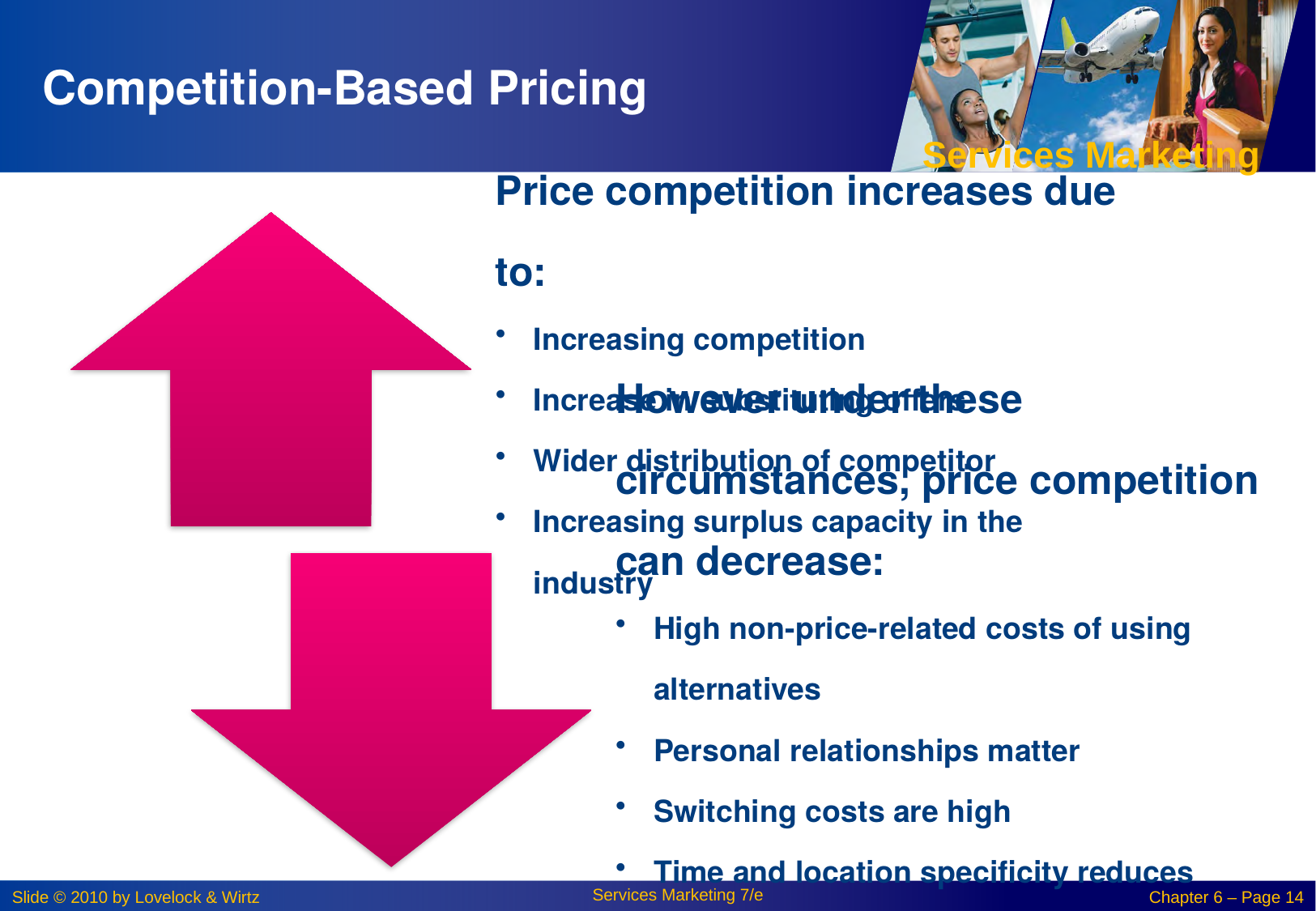

# Competition-Based Pricing
High non-price-related costs of using alternatives
Personal relationships matter
Switching costs are high
Price competition increases due to:
Increasing competition
Increase in substituting offers
Wider distribution of competitor